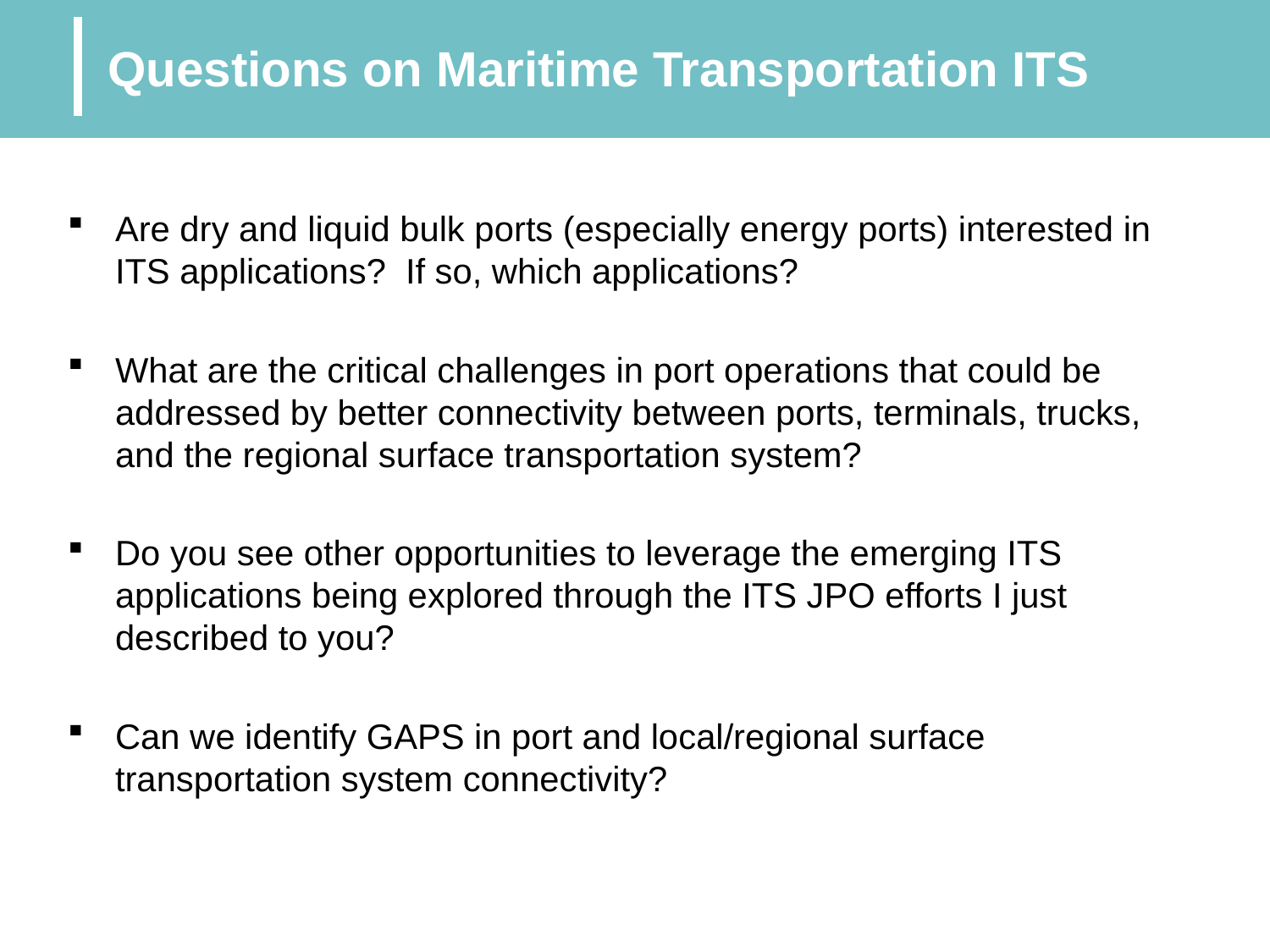

# Questions on Maritime Transportation ITS
Are dry and liquid bulk ports (especially energy ports) interested in ITS applications?  If so, which applications?

What are the critical challenges in port operations that could be addressed by better connectivity between ports, terminals, trucks, and the regional surface transportation system?

Do you see other opportunities to leverage the emerging ITS applications being explored through the ITS JPO efforts I just described to you?

Can we identify GAPS in port and local/regional surface transportation system connectivity?